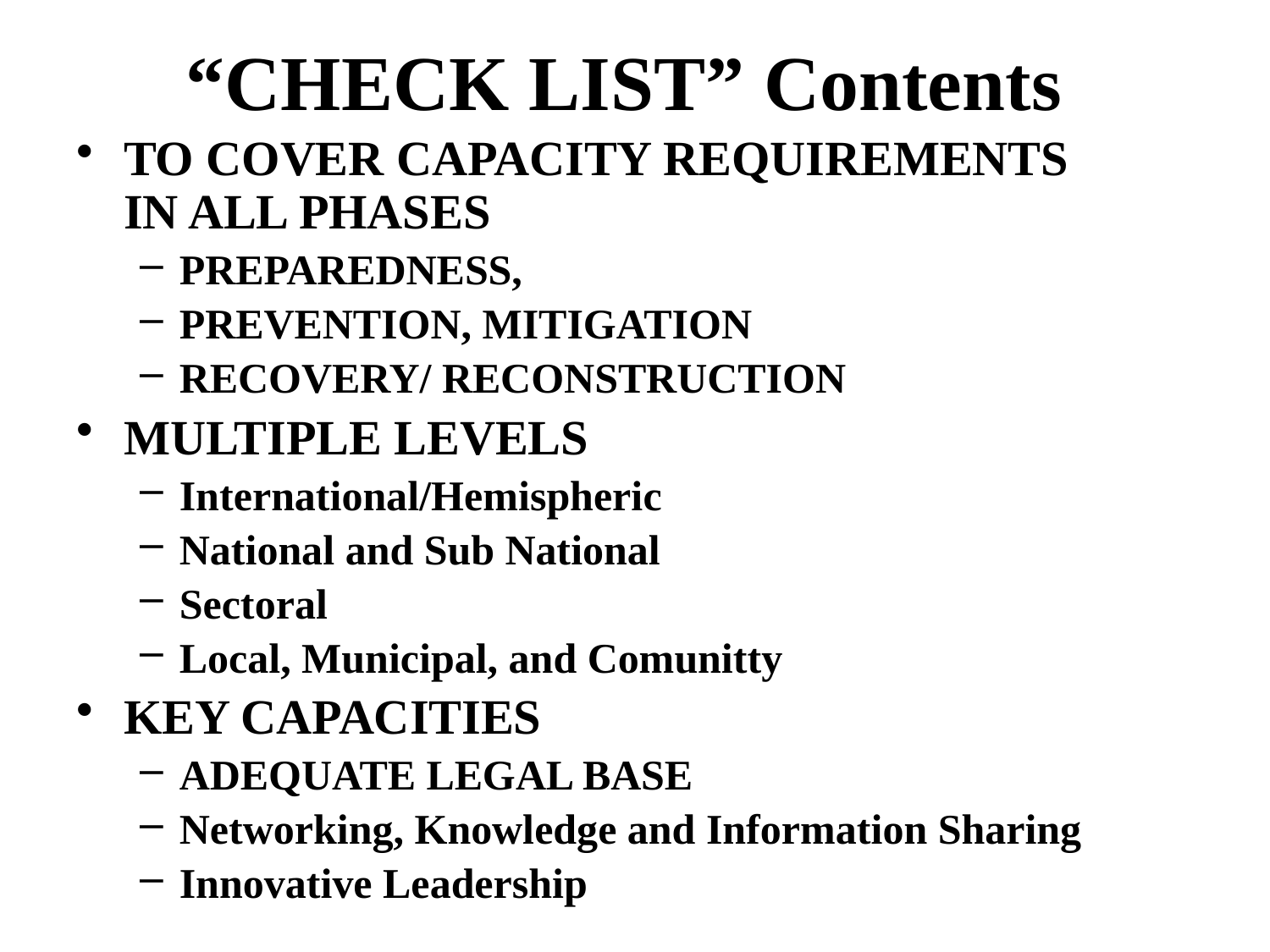

# “CHECK LIST” Contents
TO COVER CAPACITY REQUIREMENTS IN ALL PHASES
PREPAREDNESS,
PREVENTION, MITIGATION
RECOVERY/ RECONSTRUCTION
MULTIPLE LEVELS
International/Hemispheric
National and Sub National
Sectoral
Local, Municipal, and Comunitty
KEY CAPACITIES
ADEQUATE LEGAL BASE
Networking, Knowledge and Information Sharing
Innovative Leadership